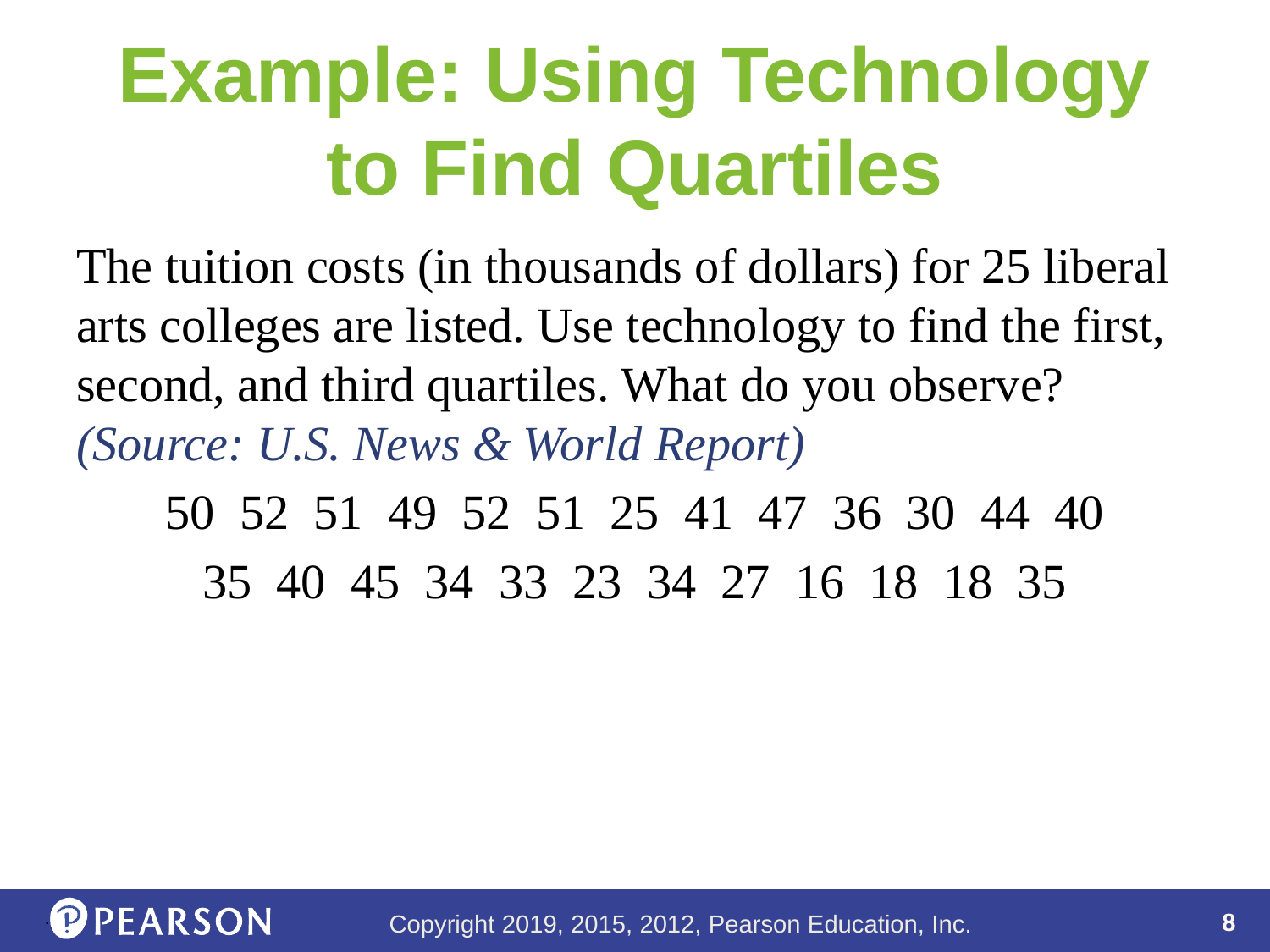

# Example: Using Technology to Find Quartiles
The tuition costs (in thousands of dollars) for 25 liberal arts colleges are listed. Use technology to find the first, second, and third quartiles. What do you observe? (Source: U.S. News & World Report)
50  52  51  49  52  51  25  41  47  36  30  44  40
35  40  45  34  33  23  34  27  16  18  18  35
.